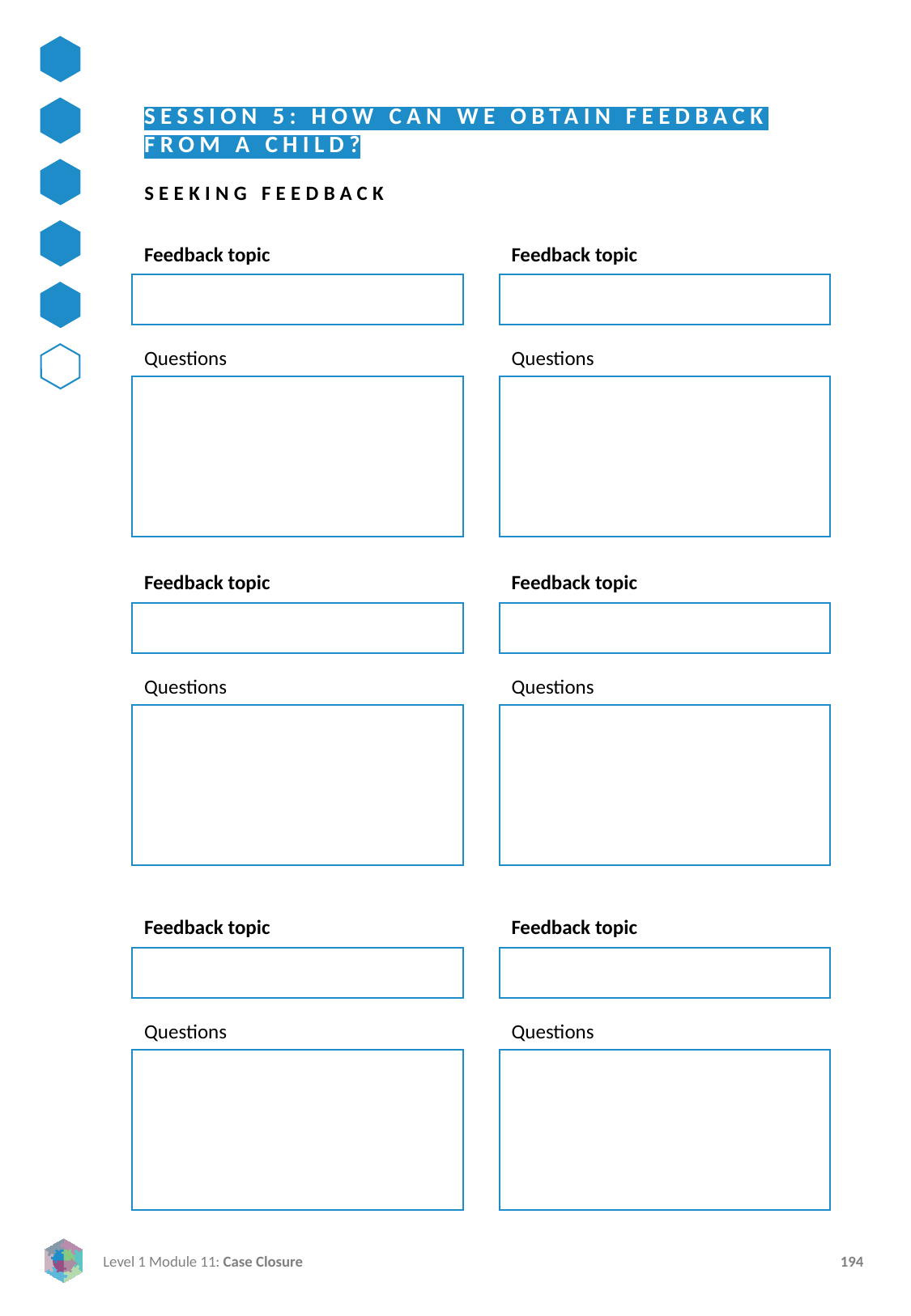

SESSION 5: HOW CAN WE OBTAIN FEEDBACK FROM A CHILD?

SEEKING FEEDBACK

Feedback topic
Feedback topic

Questions
Questions

Feedback topic
Feedback topic

Questions
Questions

Feedback topic
Feedback topic

Questions
Questions